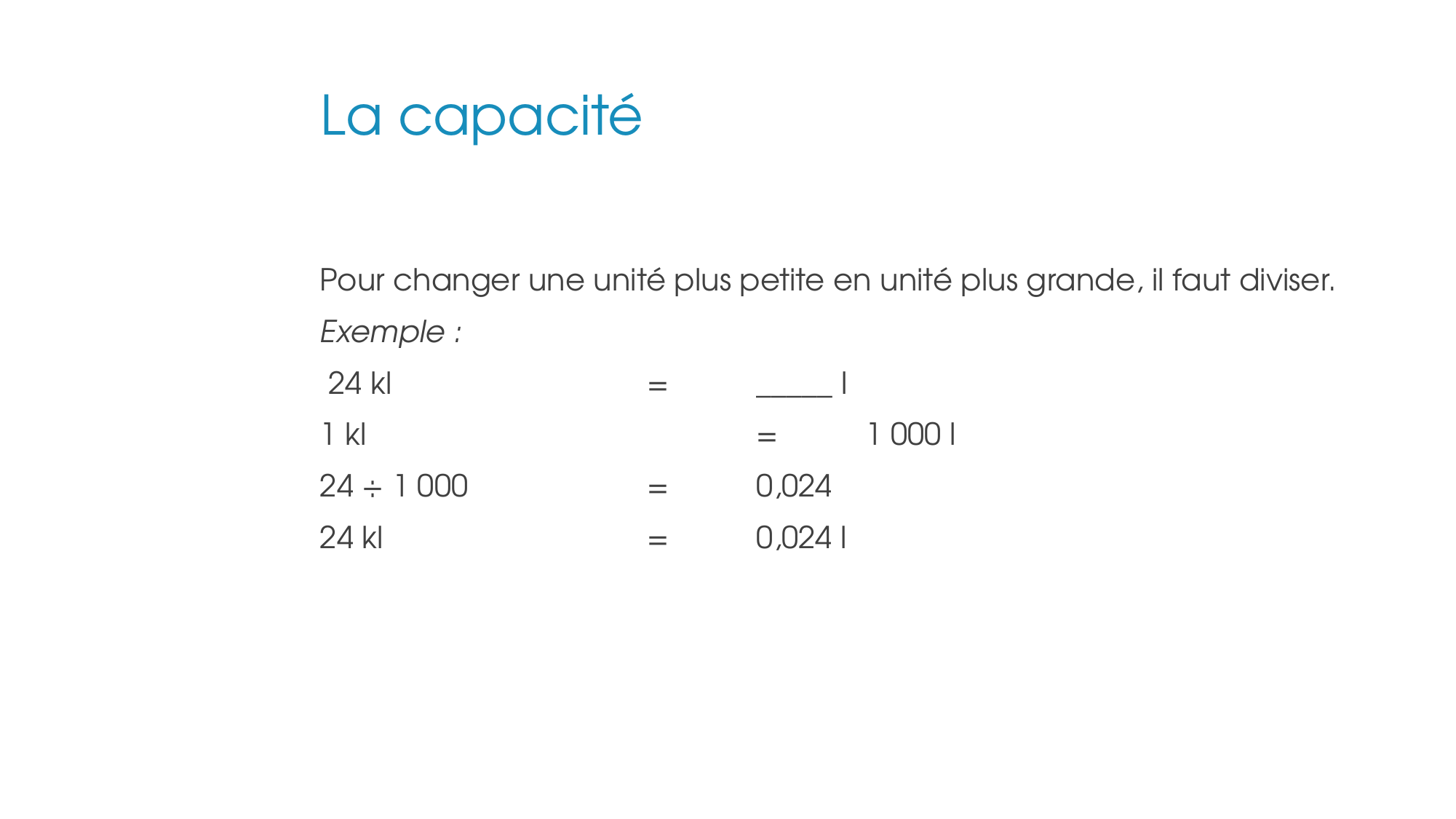

# La capacité
Pour changer une unité plus petite en unité plus grande, il faut diviser.
Exemple :
 24 kl			=	_____ l
1 kl				=	1 000 l
24 ÷ 1 000 		=	0,024
24 kl			=	0,024 l